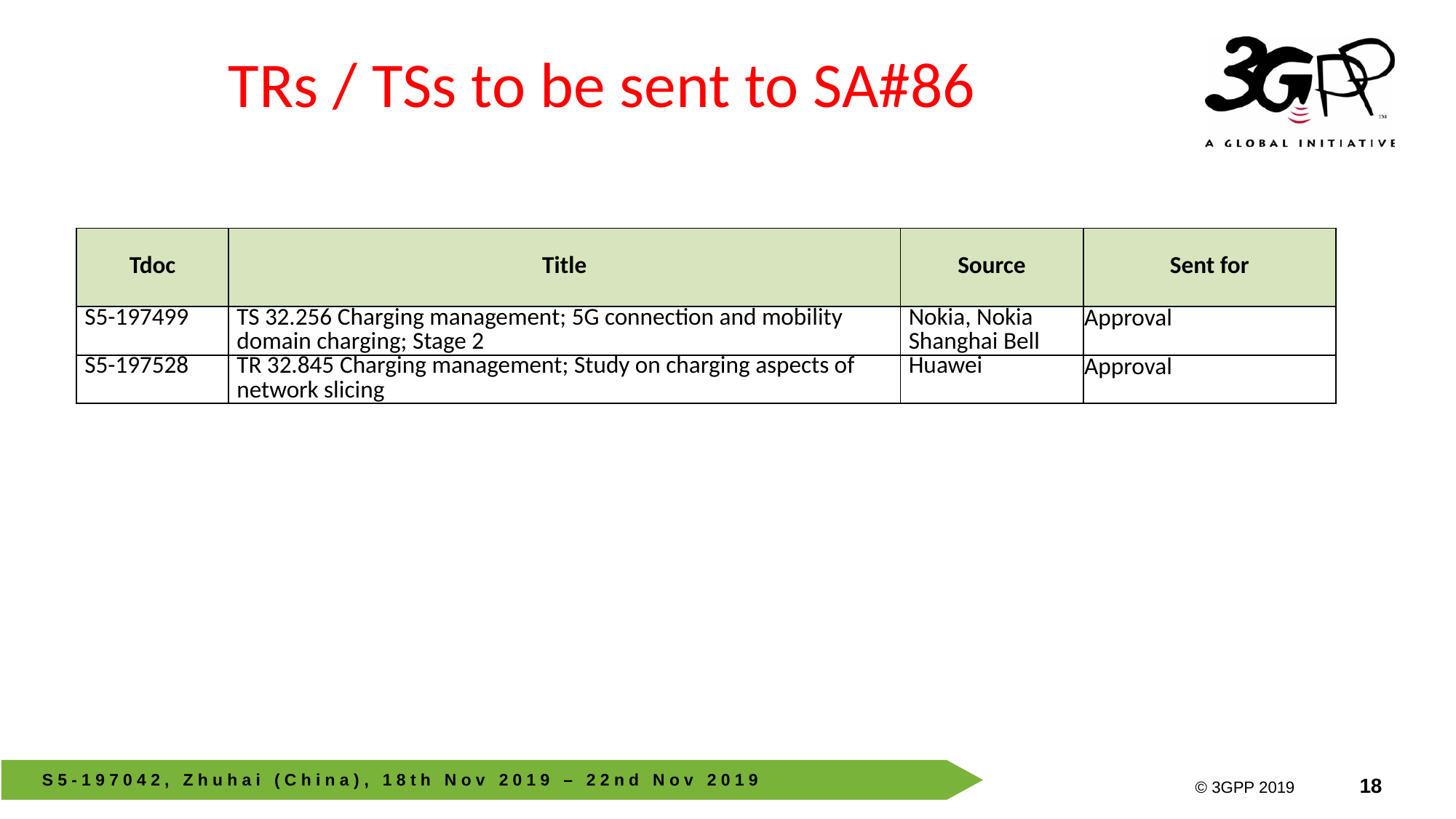

# TRs / TSs to be sent to SA#86
| Tdoc | Title | Source | Sent for |
| --- | --- | --- | --- |
| S5-197499 | TS 32.256 Charging management; 5G connection and mobility domain charging; Stage 2 | Nokia, Nokia Shanghai Bell | Approval |
| S5-197528 | TR 32.845 Charging management; Study on charging aspects of network slicing | Huawei | Approval |